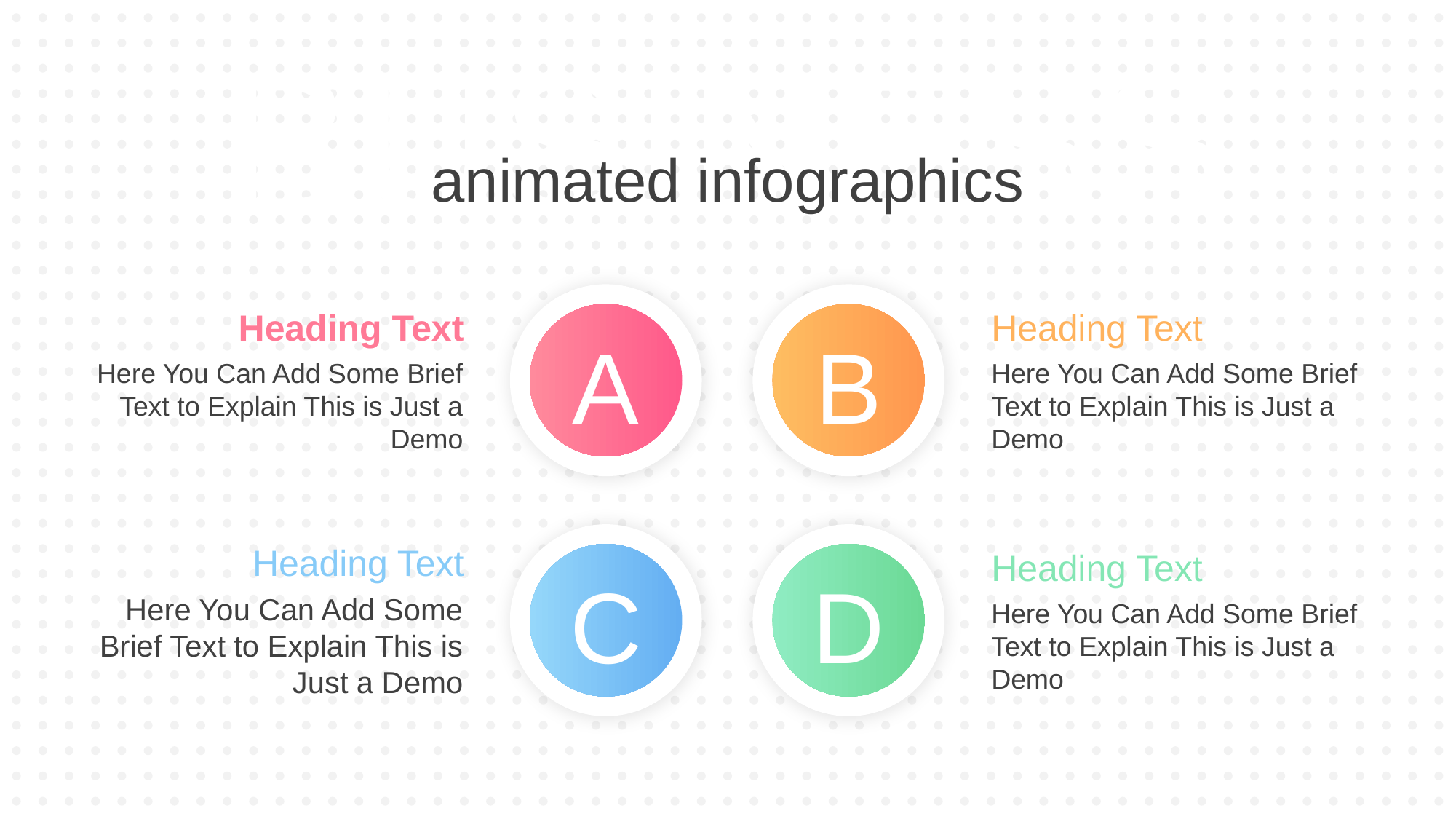

BUSINESS
animated infographics

Heading Text
Here You Can Add Some Brief Text to Explain This is Just a Demo
Heading Text
Here You Can Add Some Brief Text to Explain This is Just a Demo
A
B

Heading Text
Here You Can Add Some Brief Text to Explain This is Just a Demo
Heading Text
Here You Can Add Some Brief Text to Explain This is Just a Demo
C
D